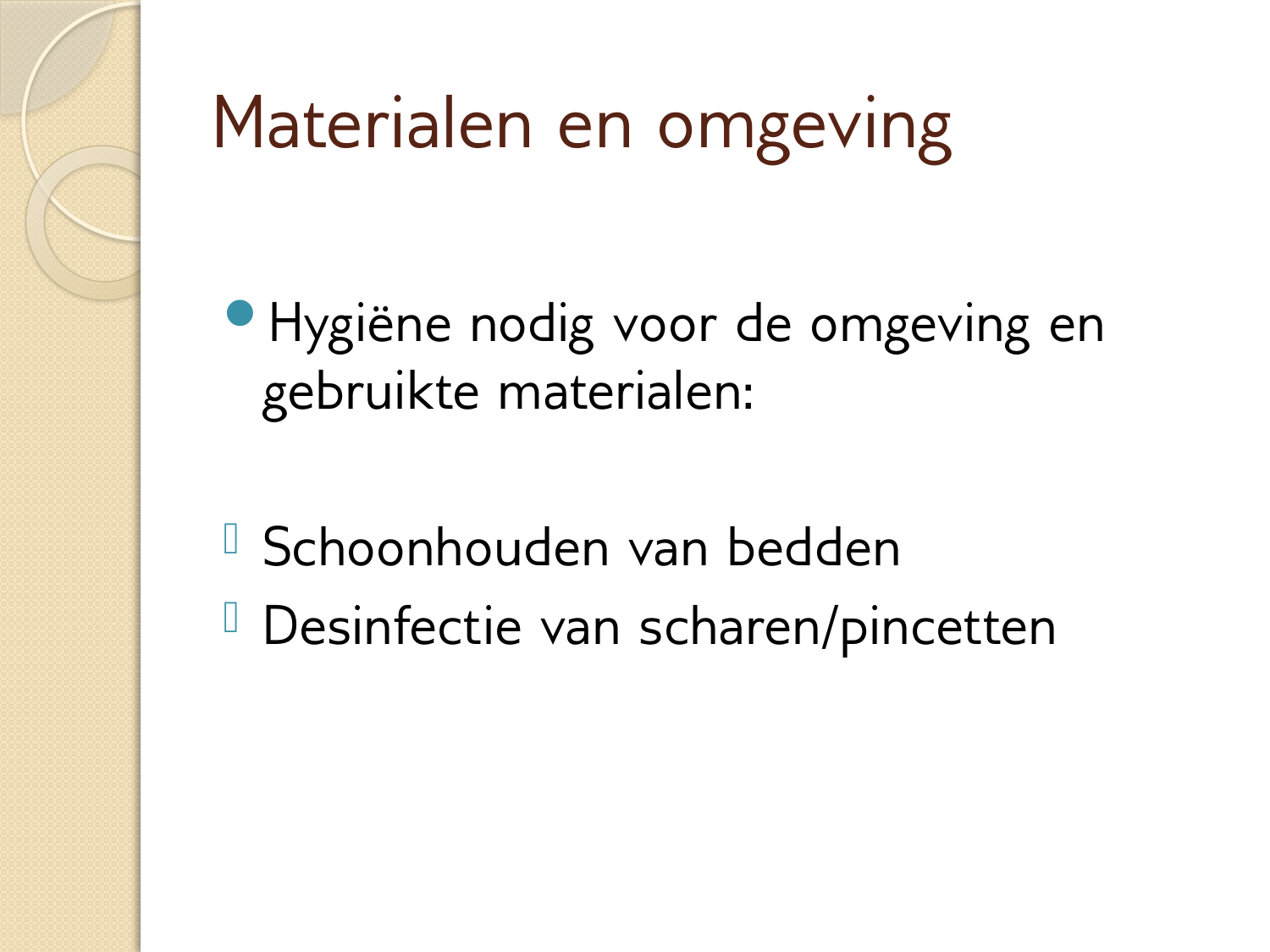

# Materialen en omgeving

Hygiëne nodig voor de omgeving en gebruikte materialen:

Schoonhouden van bedden
Desinfectie van scharen/pincetten